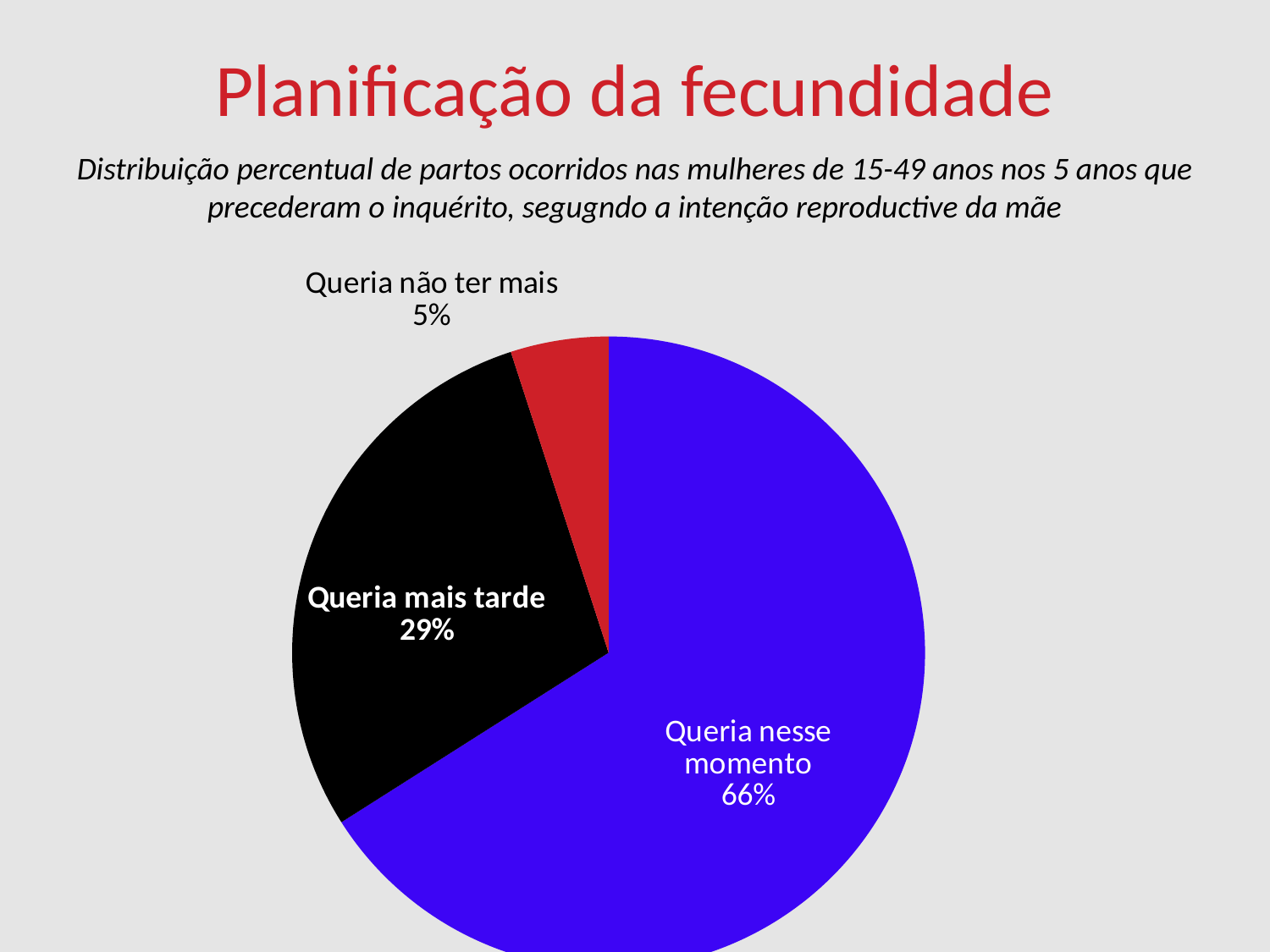

Planificação da fecundidade
Distribuição percentual de partos ocorridos nas mulheres de 15-49 anos nos 5 anos que precederam o inquérito, segugndo a intenção reproductive da mãe

### Chart

| Category | Sales |
|---|---|
| Queria nesse momento | 66.0 |
| Queria mais tarde | 29.0 |
| Queria não ter mais | 5.0 |